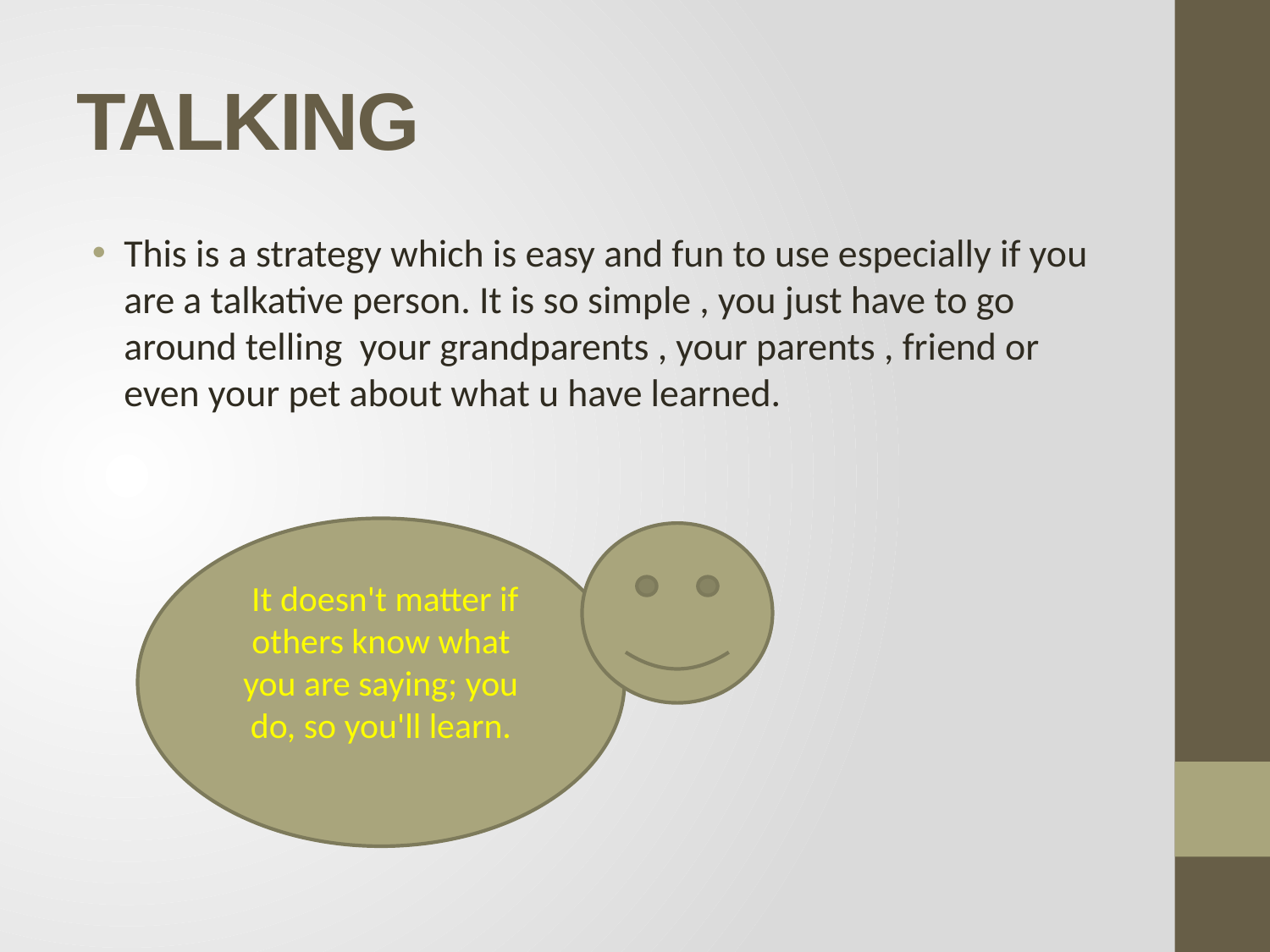

# TALKING
This is a strategy which is easy and fun to use especially if you are a talkative person. It is so simple , you just have to go around telling  your grandparents , your parents , friend or even your pet about what u have learned.

 It doesn't matter if others know what you are saying; you do, so you'll learn.